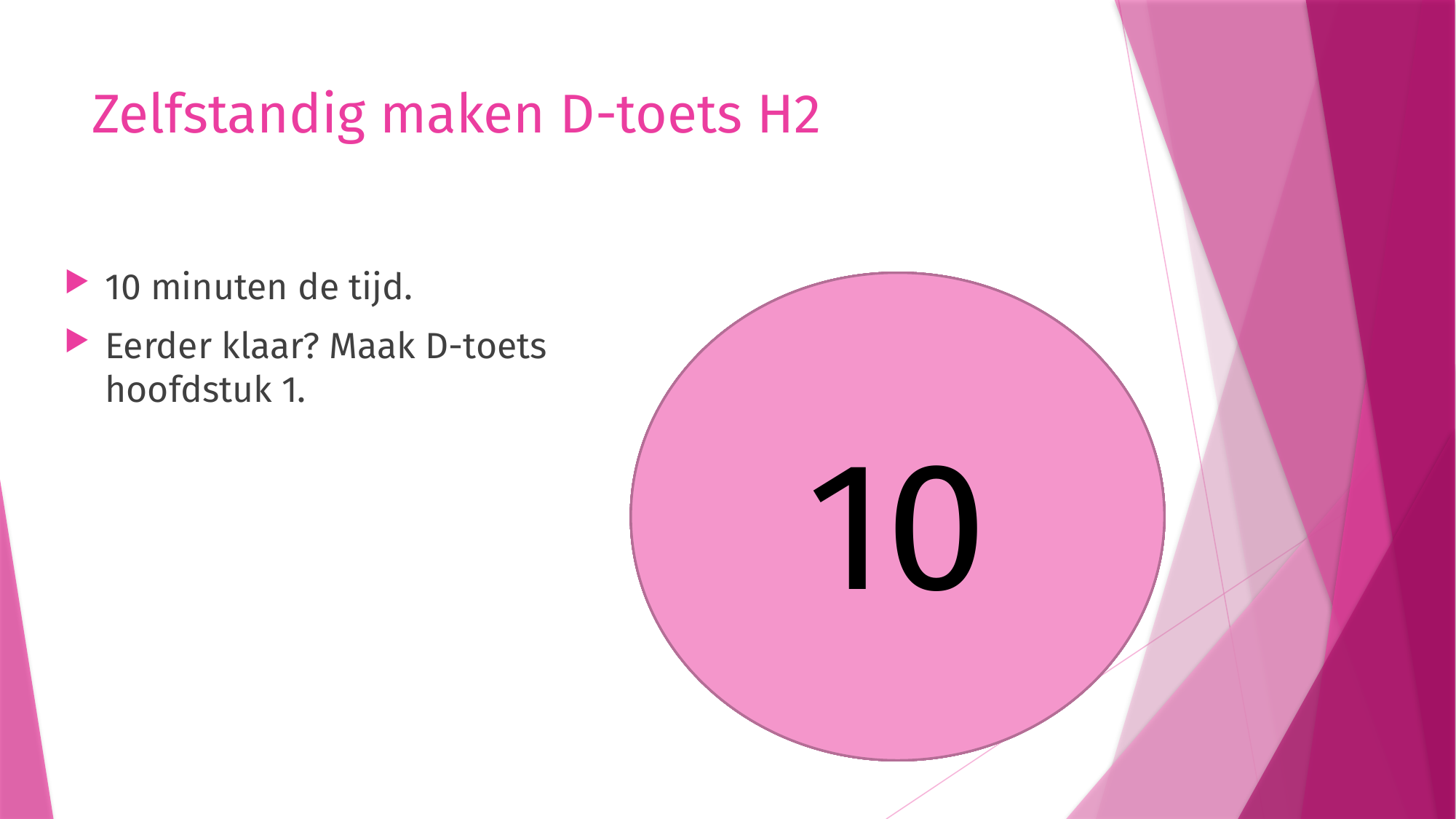

# Zelfstandig maken D-toets H2
10 minuten de tijd.
Eerder klaar? Maak D-toets hoofdstuk 1.
10
8
9
5
6
7
4
3
1
2